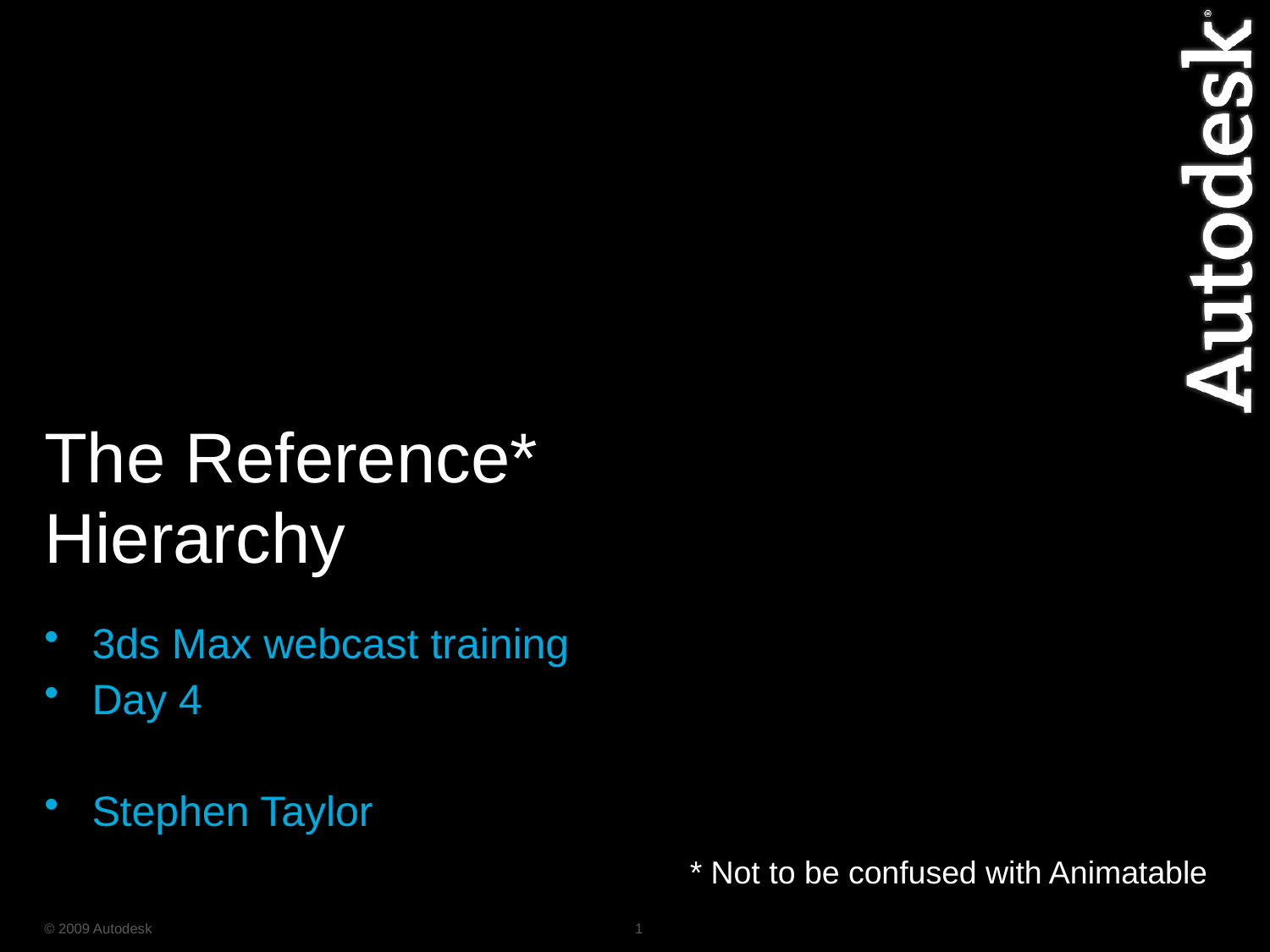

# The Reference* Hierarchy
3ds Max webcast training
Day 4

Stephen Taylor
* Not to be confused with Animatable